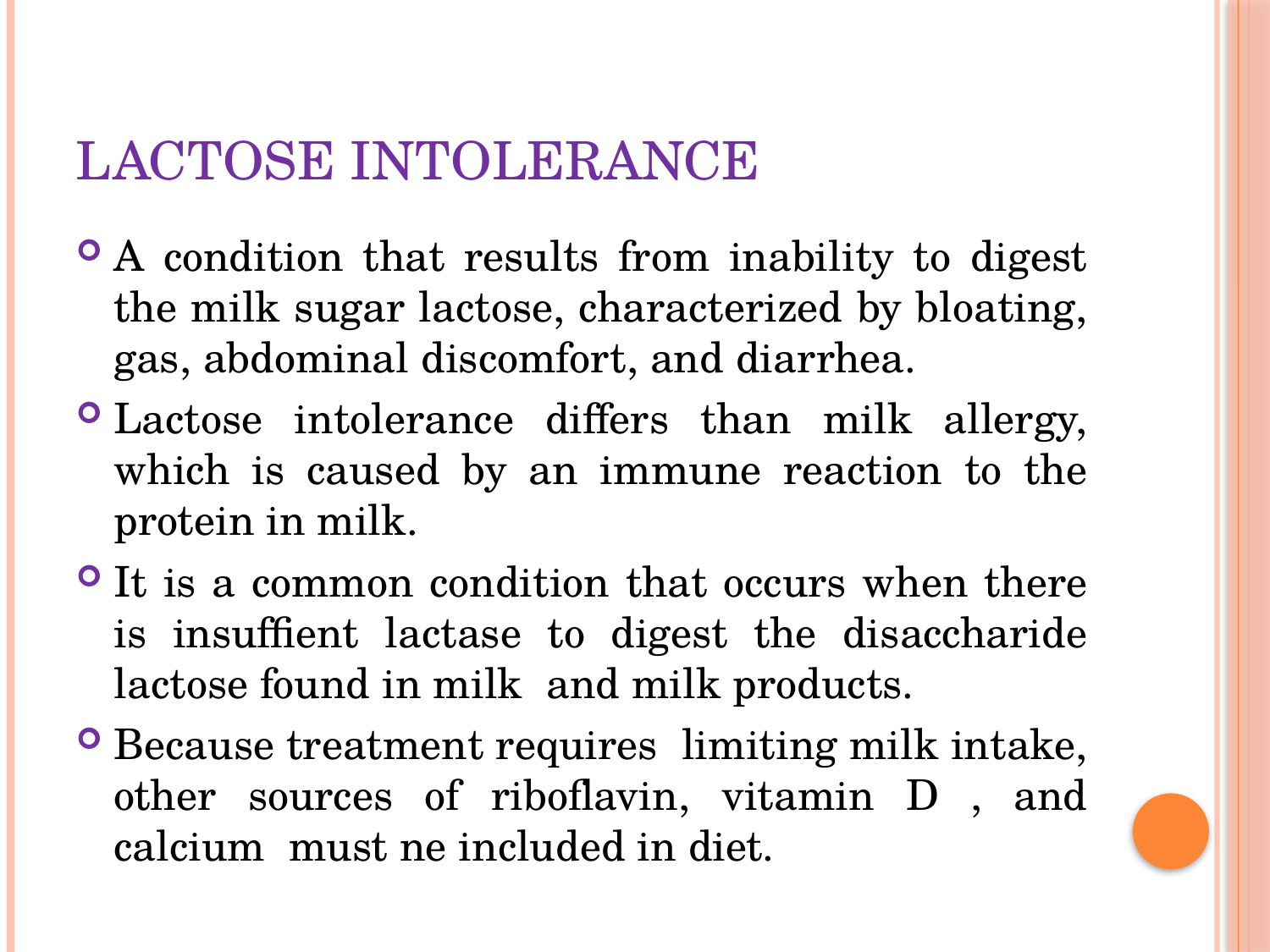

# Lactose intolerance
A condition that results from inability to digest the milk sugar lactose, characterized by bloating, gas, abdominal discomfort, and diarrhea.
Lactose intolerance differs than milk allergy, which is caused by an immune reaction to the protein in milk.
It is a common condition that occurs when there is insuffient lactase to digest the disaccharide lactose found in milk  and milk products.
Because treatment requires  limiting milk intake, other sources of riboflavin, vitamin D , and calcium  must ne included in diet.